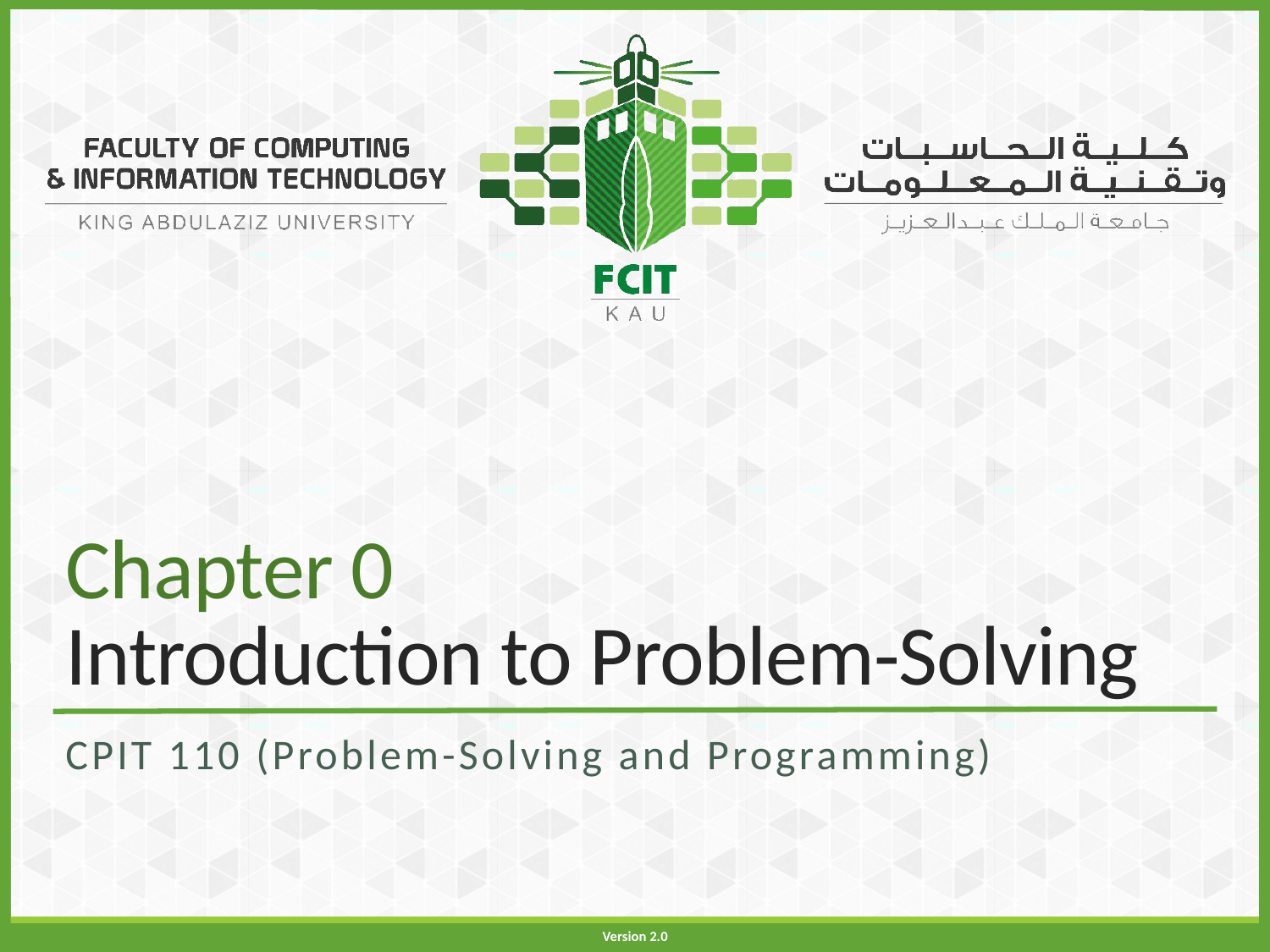

# Chapter 0 Introduction to Problem-Solving
CPIT 110 (Problem-Solving and Programming)
Version 2.0